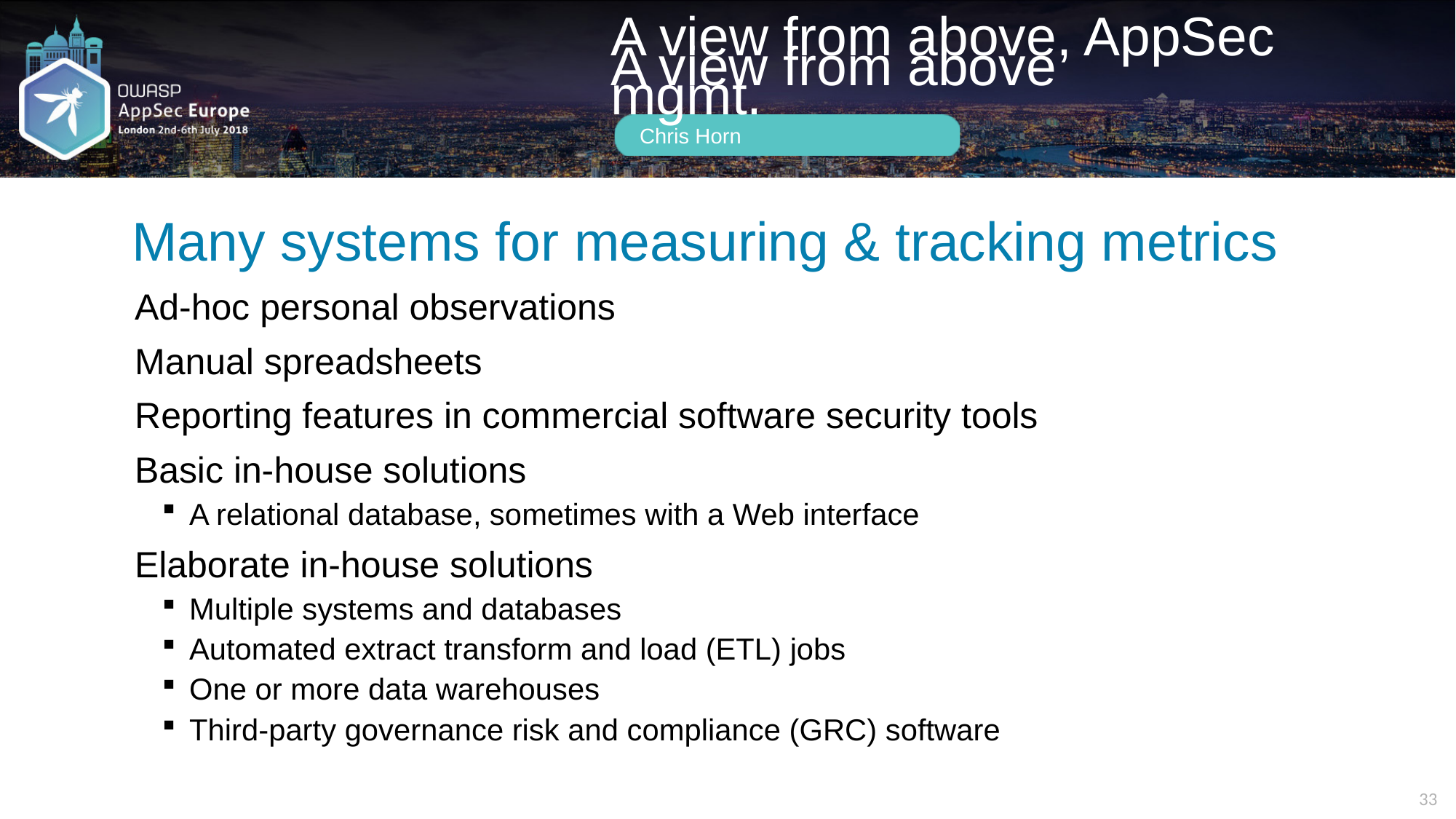

# Many systems for measuring & tracking metrics
Ad-hoc personal observations
Manual spreadsheets
Reporting features in commercial software security tools
Basic in-house solutions
A relational database, sometimes with a Web interface
Elaborate in-house solutions
Multiple systems and databases
Automated extract transform and load (ETL) jobs
One or more data warehouses
Third-party governance risk and compliance (GRC) software
33